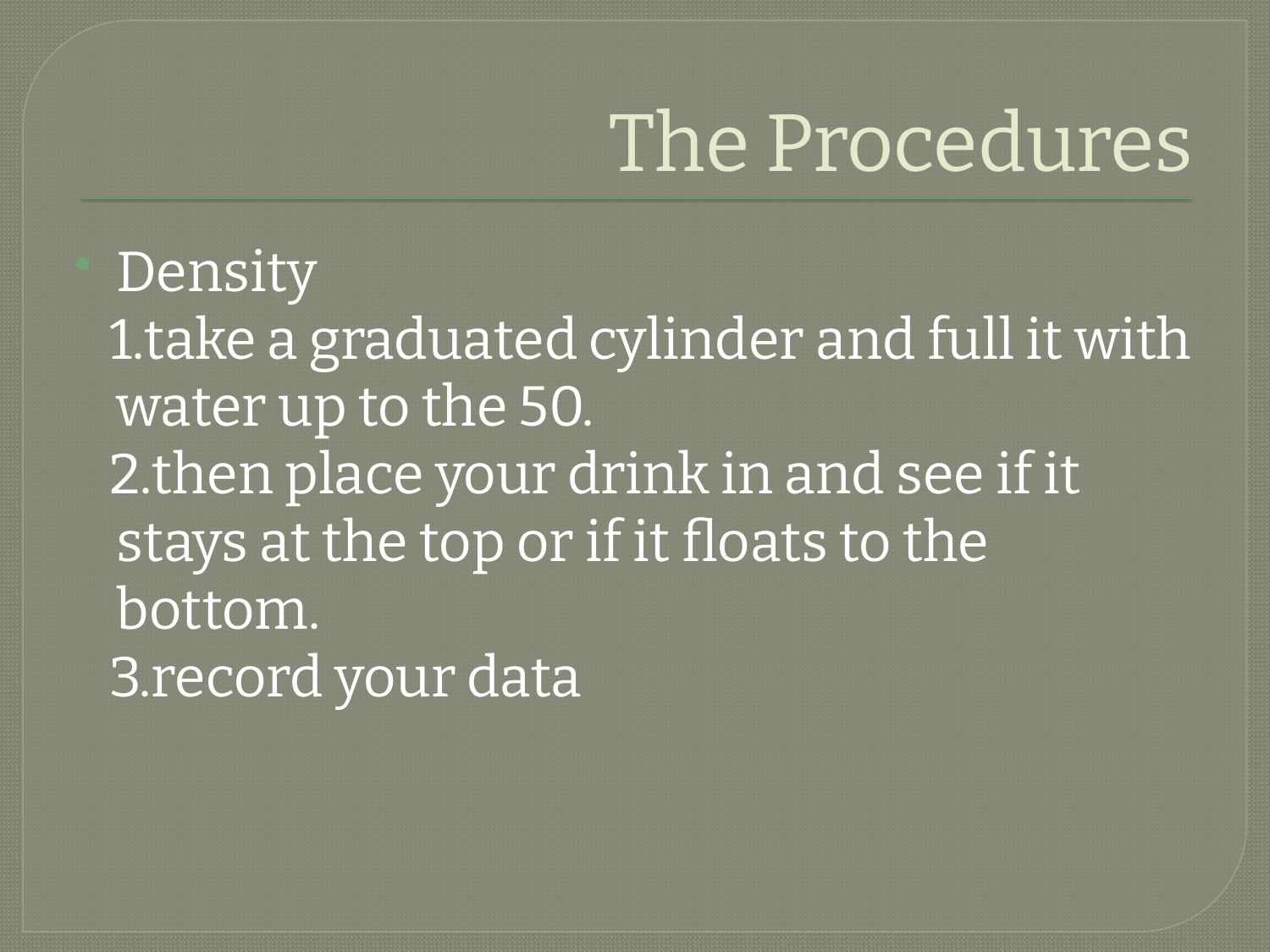

# The Procedures
Density
   1.take a graduated cylinder and full it with water up to the 50.
   2.then place your drink in and see if it stays at the top or if it floats to the bottom.
   3.record your data